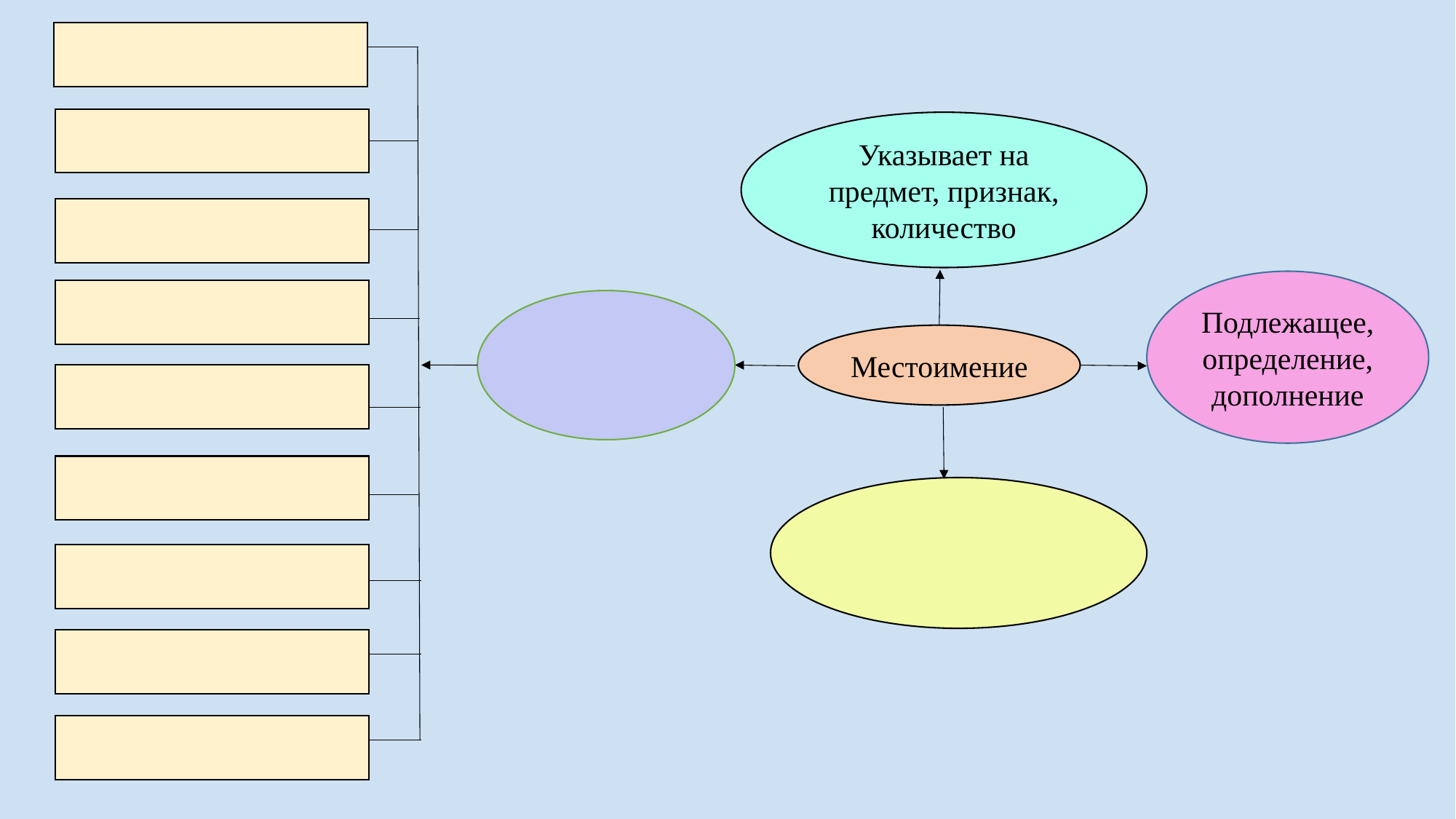

Указывает на предмет, признак, количество

Подлежащее, определение, дополнение

Местоимение